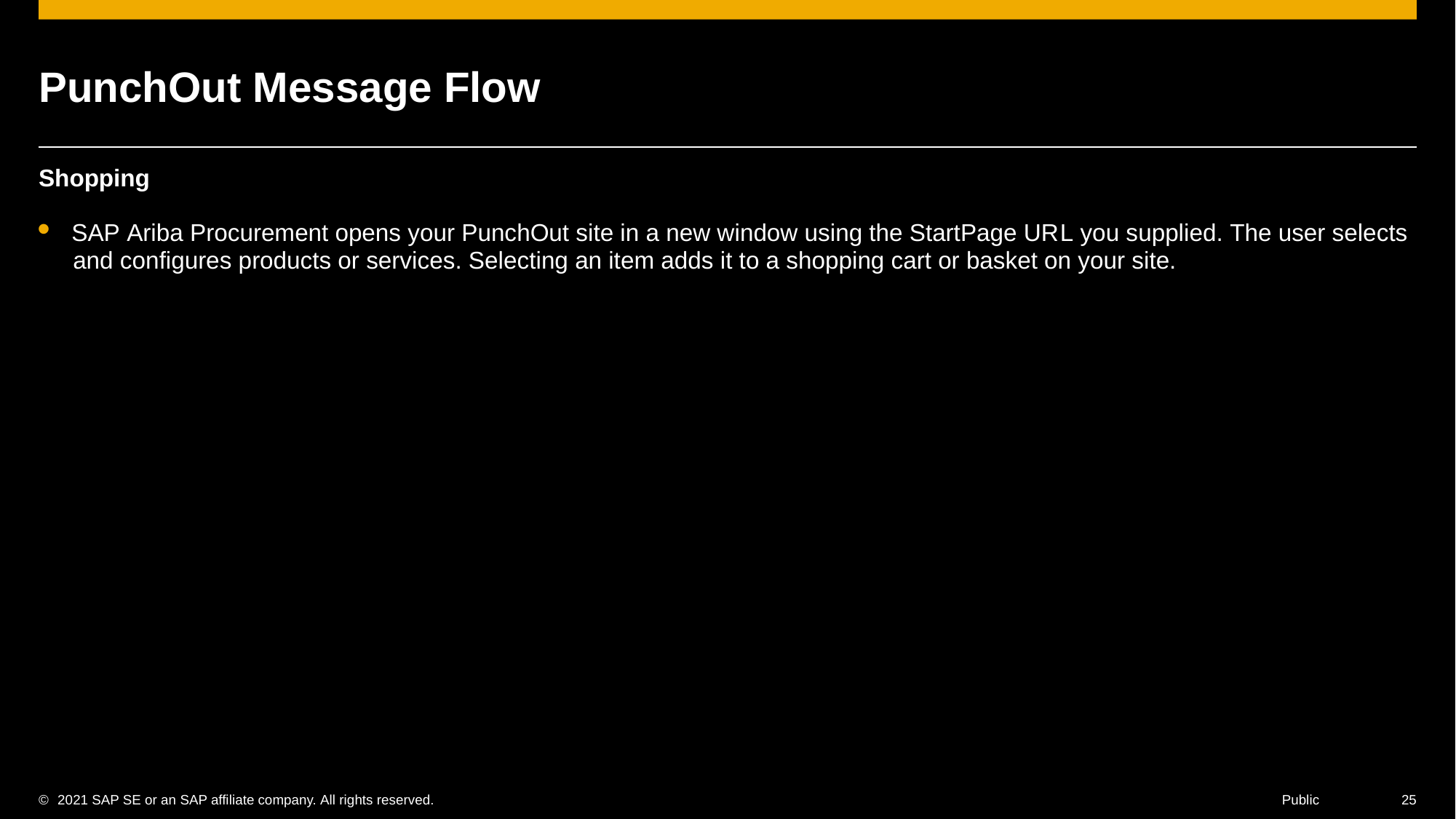

PunchOut Message Flow

Shopping
•SAP Ariba Procurement opens your PunchOut site in a new window using the StartPage URL you supplied. The user selects
and configures products or services. Selecting an item adds it to a shopping cart or basket on your site.
©	2021 SAP SE or an SAP affiliate company. All rights reserved.	Public	25